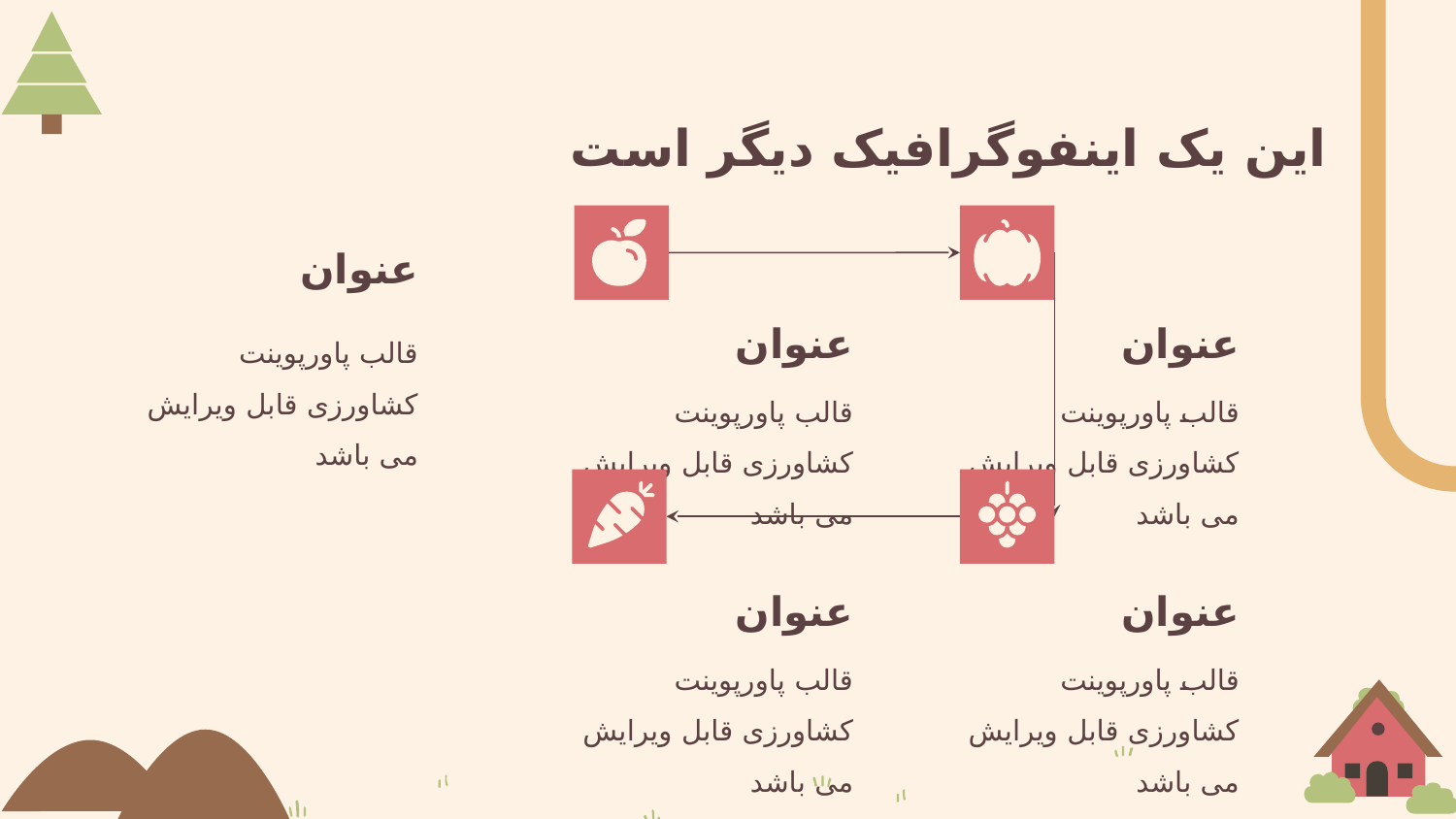

# این یک اینفوگرافیک دیگر است

عنوان
قالب پاورپوینت کشاورزی قابل ویرایش می باشد
عنوان
عنوان
قالب پاورپوینت کشاورزی قابل ویرایش می باشد
قالب پاورپوینت کشاورزی قابل ویرایش می باشد

عنوان
عنوان
قالب پاورپوینت کشاورزی قابل ویرایش می باشد
قالب پاورپوینت کشاورزی قابل ویرایش می باشد